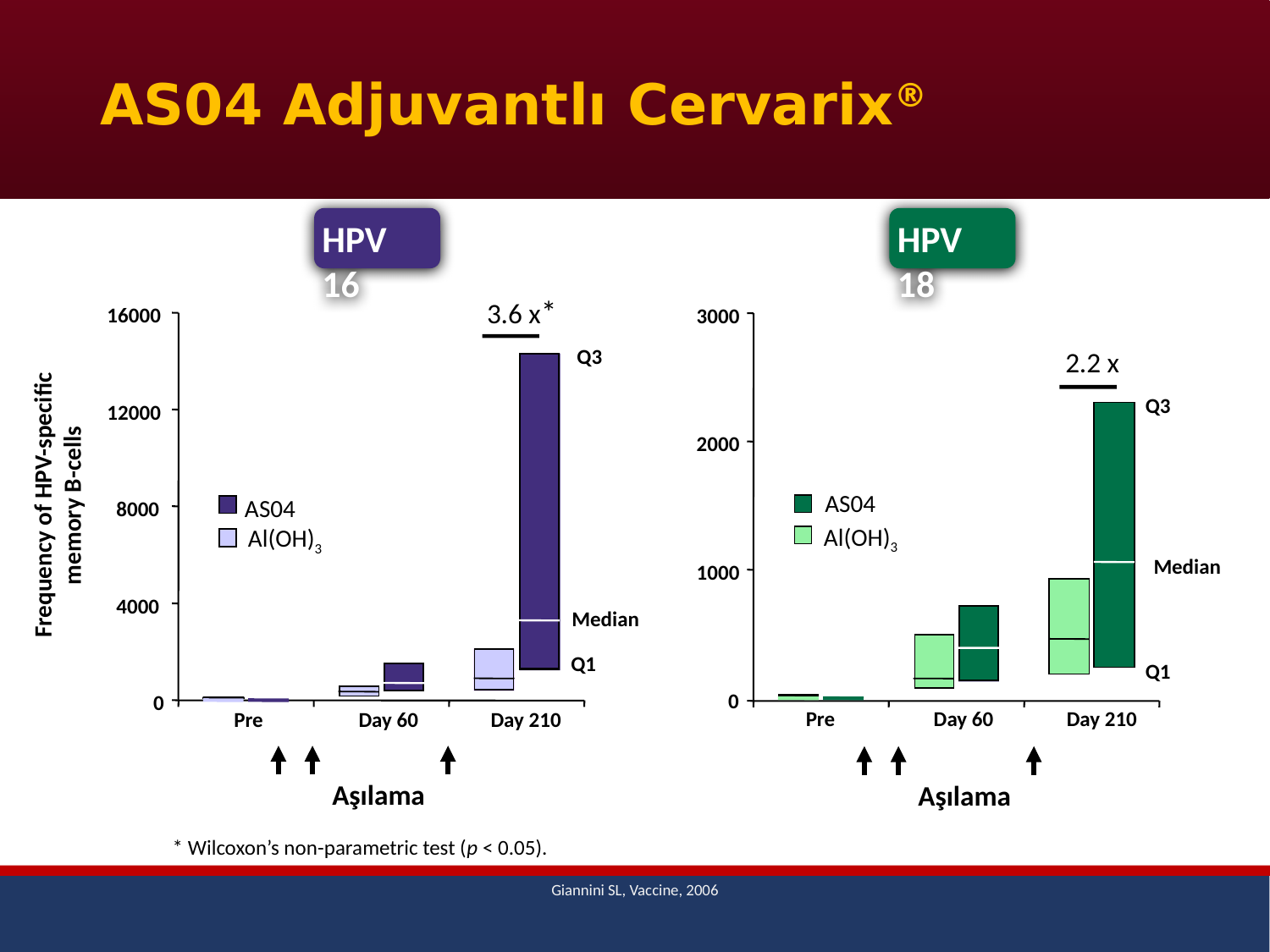

# AS04 Adjuvantlı Cervarix®
HPV 16
HPV 18
3.6 x*
16000
3000

Q3
2.2 x

Q3

12000

2000

Frequency of HPV-specific
memory B-cells
AS04
AS04

8000

Al(OH)3
Al(OH)3

Median
1000

4000
Median

Q1

Q1

0
0

Pre
Day 60
Day 210
Pre
Day 60
Day 210

Aşılama
Aşılama

* Wilcoxon’s non-parametric test (p < 0.05).
Giannini SL, Vaccine, 2006